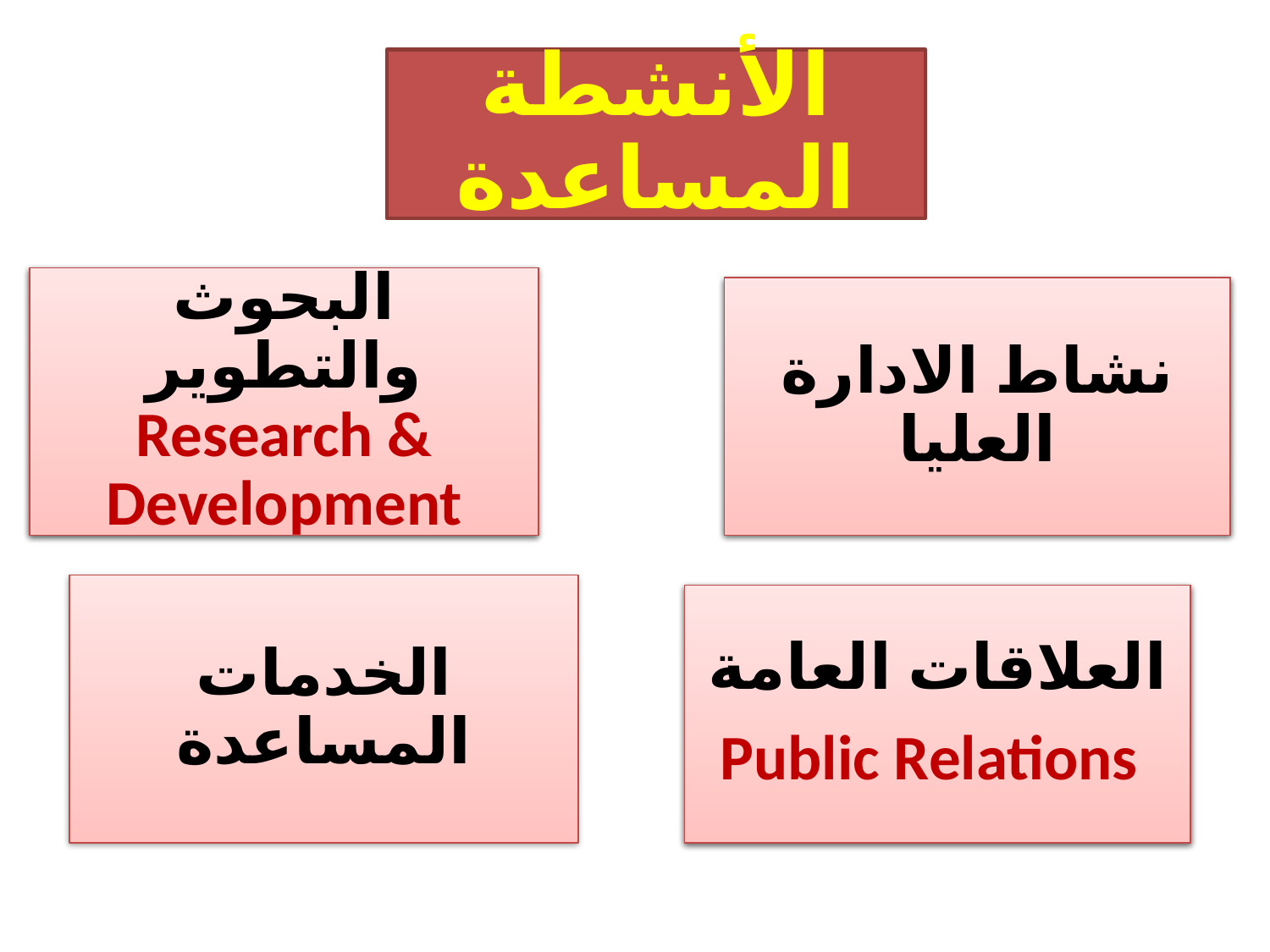

الأنشطة المساعدة

البحوث والتطوير Research & Development

نشاط الادارة العليا
الخدمات المساعدة

العلاقات العامة
 Public Relations